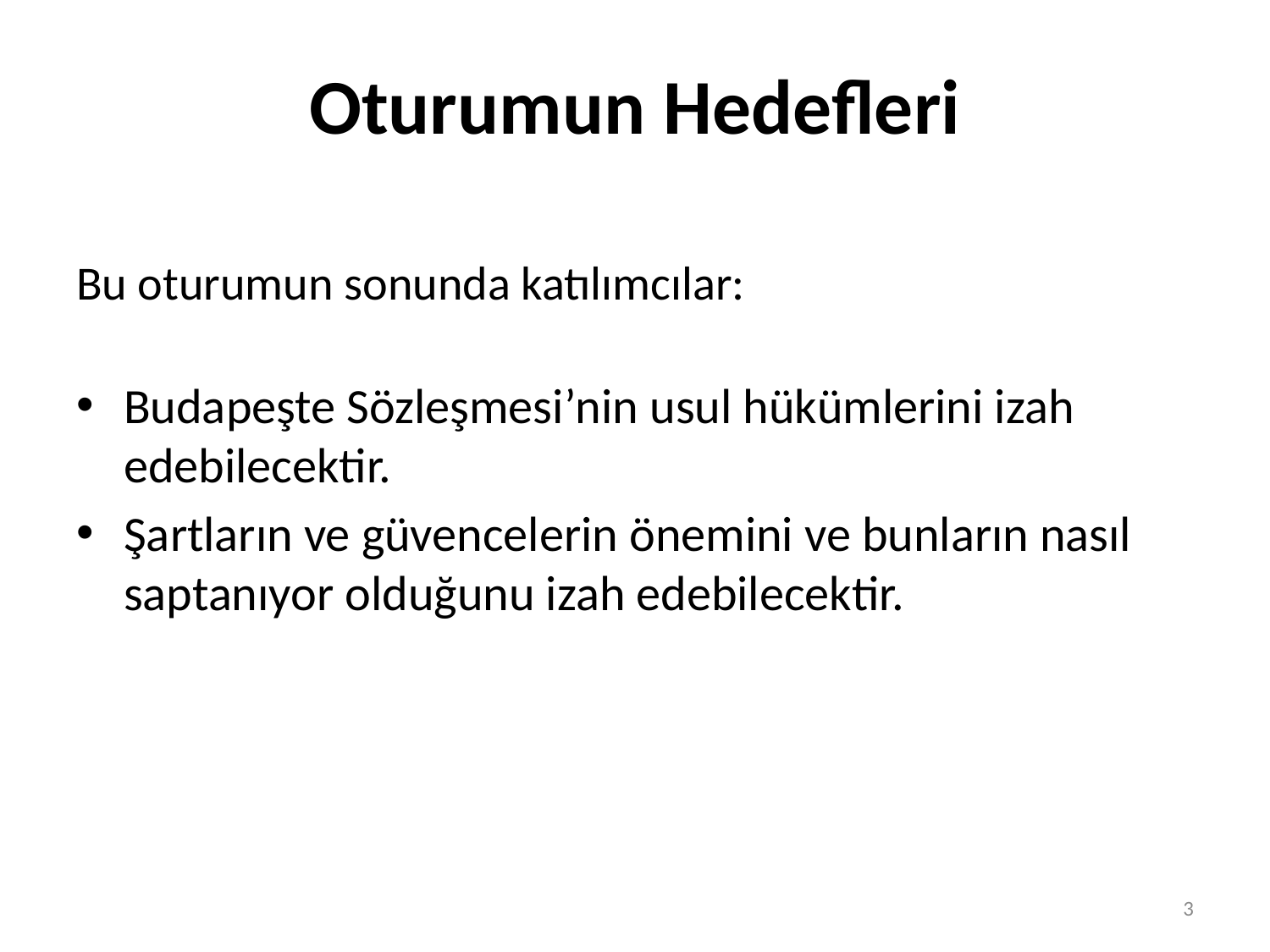

# Oturumun Hedefleri

Bu oturumun sonunda katılımcılar:

Budapeşte Sözleşmesi’nin usul hükümlerini izah edebilecektir.
Şartların ve güvencelerin önemini ve bunların nasıl saptanıyor olduğunu izah edebilecektir.
3